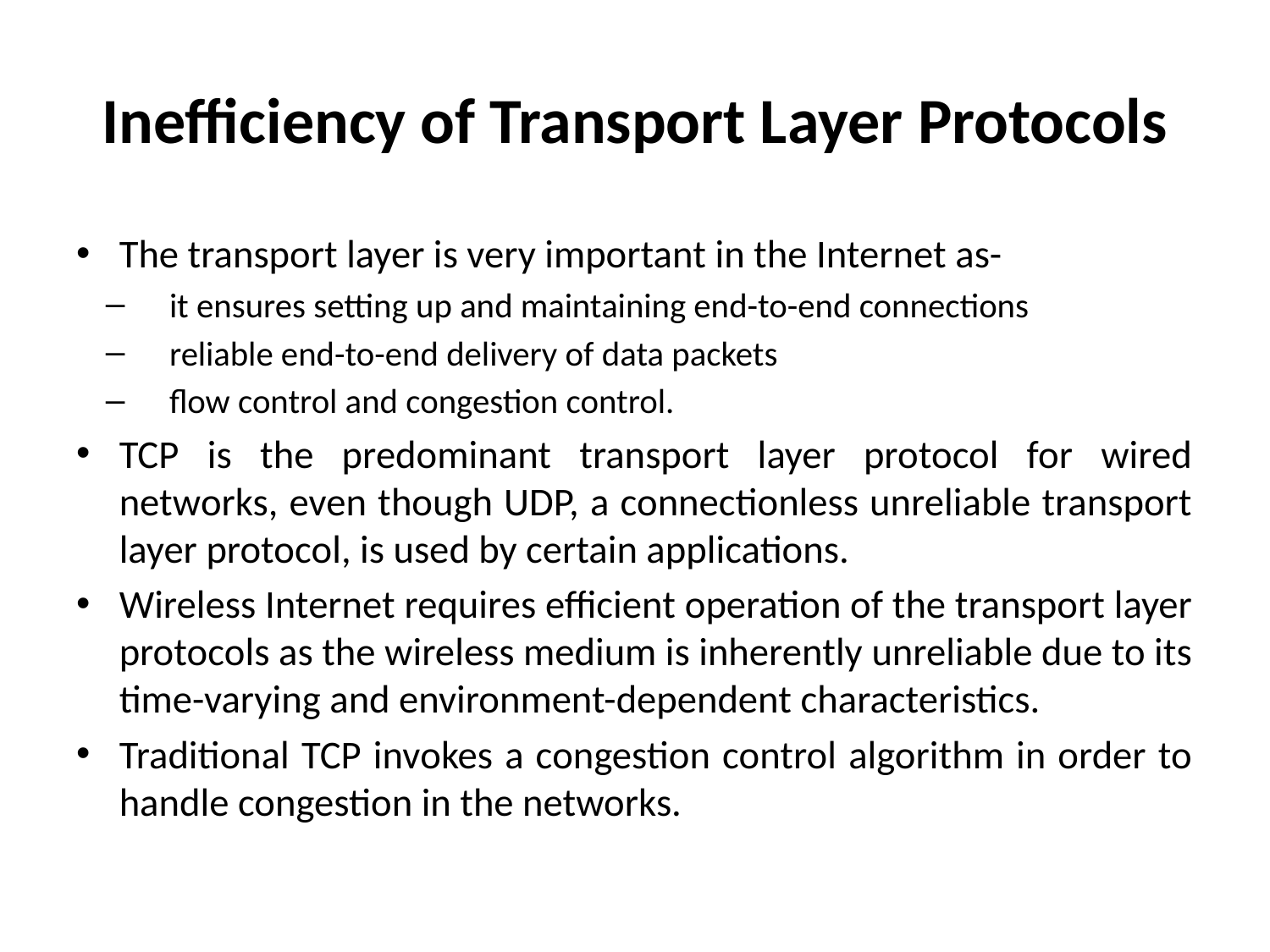

# Inefficiency of Transport Layer Protocols
The transport layer is very important in the Internet as-
it ensures setting up and maintaining end-to-end connections
reliable end-to-end delivery of data packets
flow control and congestion control.
TCP is the predominant transport layer protocol for wired networks, even though UDP, a connectionless unreliable transport layer protocol, is used by certain applications.
Wireless Internet requires efficient operation of the transport layer protocols as the wireless medium is inherently unreliable due to its time-varying and environment-dependent characteristics.
Traditional TCP invokes a congestion control algorithm in order to handle congestion in the networks.